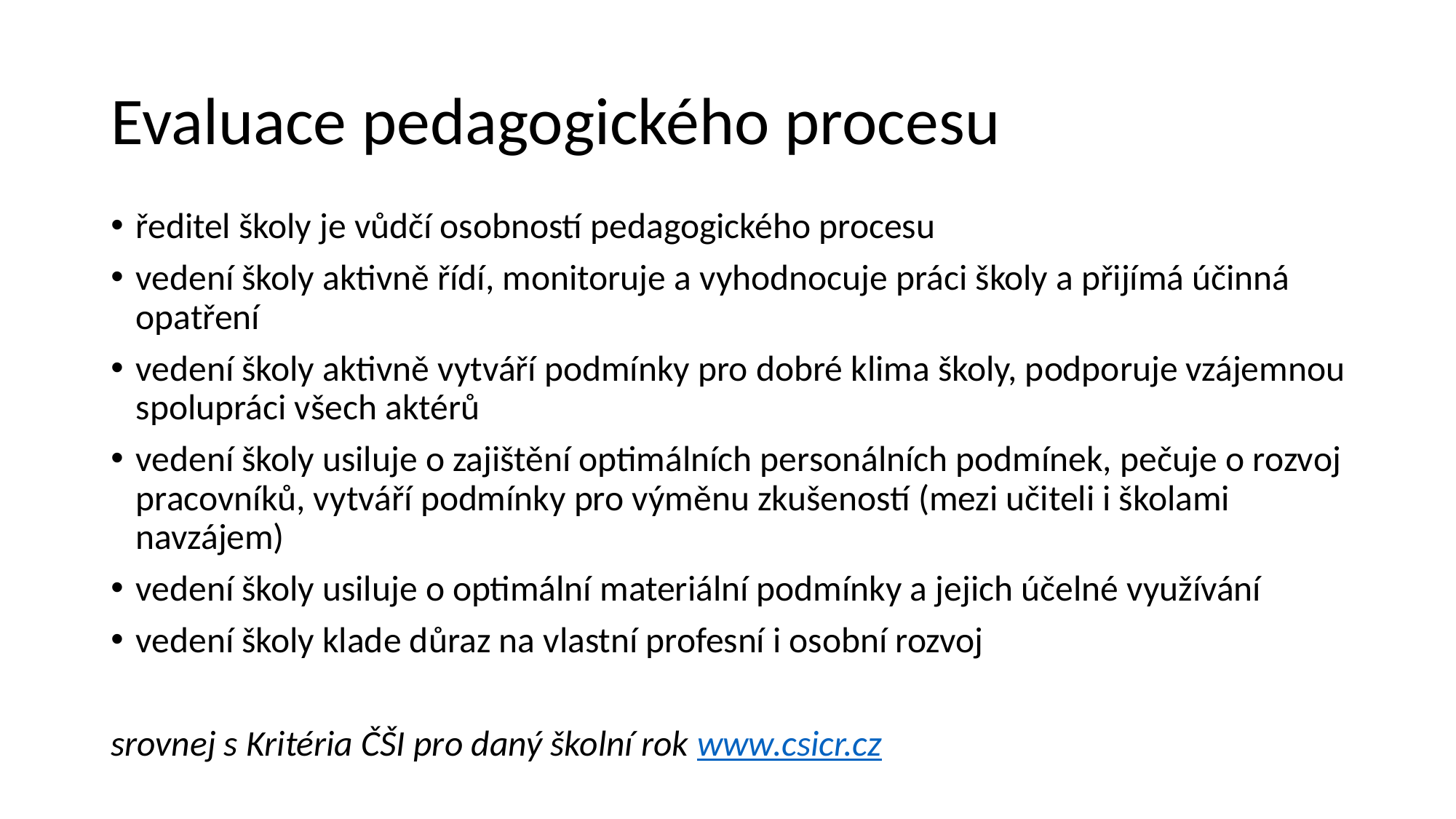

# Evaluace pedagogického procesu
ředitel školy je vůdčí osobností pedagogického procesu
vedení školy aktivně řídí, monitoruje a vyhodnocuje práci školy a přijímá účinná opatření
vedení školy aktivně vytváří podmínky pro dobré klima školy, podporuje vzájemnou spolupráci všech aktérů
vedení školy usiluje o zajištění optimálních personálních podmínek, pečuje o rozvoj pracovníků, vytváří podmínky pro výměnu zkušeností (mezi učiteli i školami navzájem)
vedení školy usiluje o optimální materiální podmínky a jejich účelné využívání
vedení školy klade důraz na vlastní profesní i osobní rozvoj

srovnej s Kritéria ČŠI pro daný školní rok www.csicr.cz